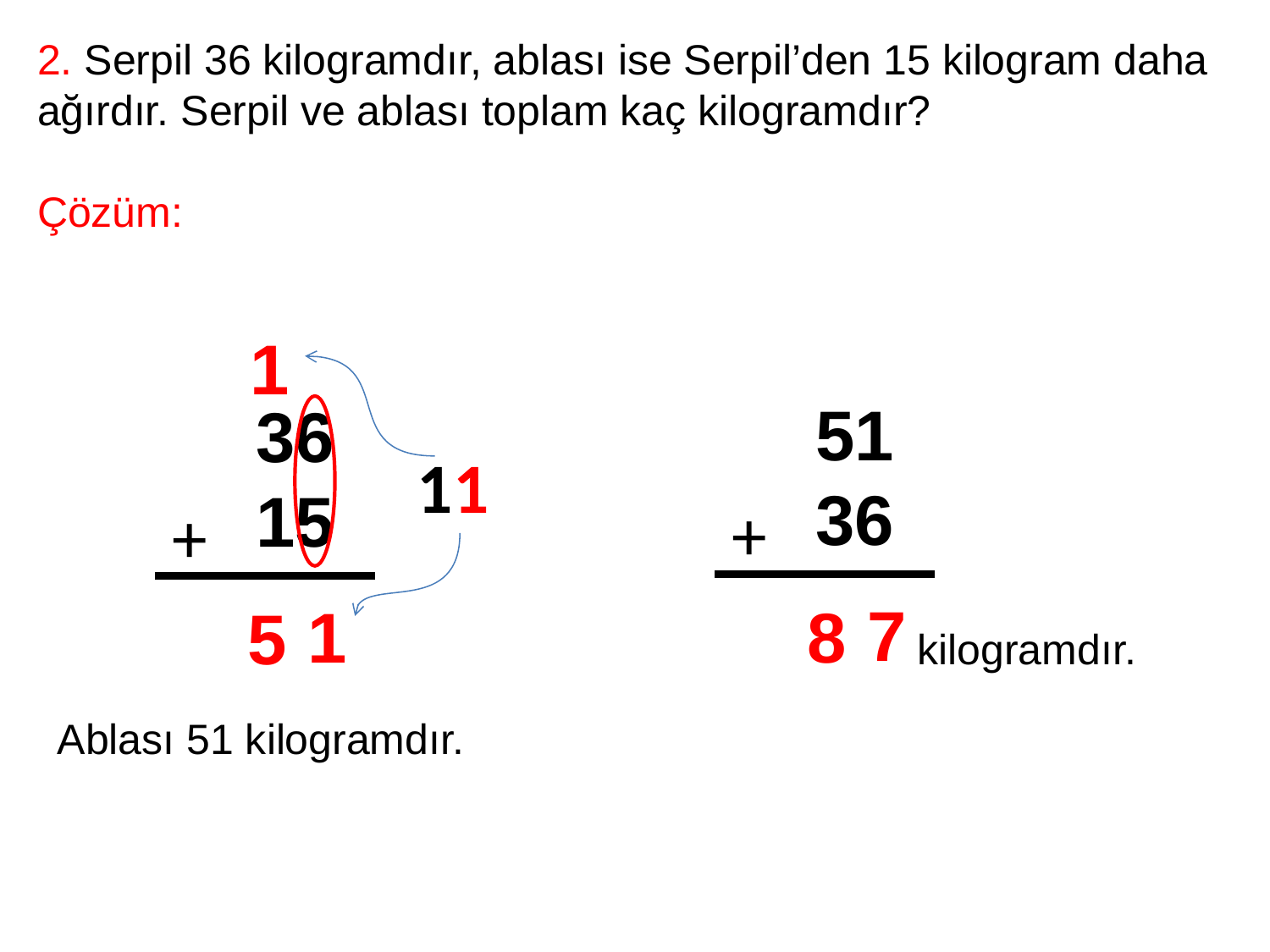

2. Serpil 36 kilogramdır, ablası ise Serpil’den 15 kilogram daha ağırdır. Serpil ve ablası toplam kaç kilogramdır?

Çözüm:
1
51
36
36
15

11
+
+
7
1
8
5
kilogramdır.
Ablası 51 kilogramdır.